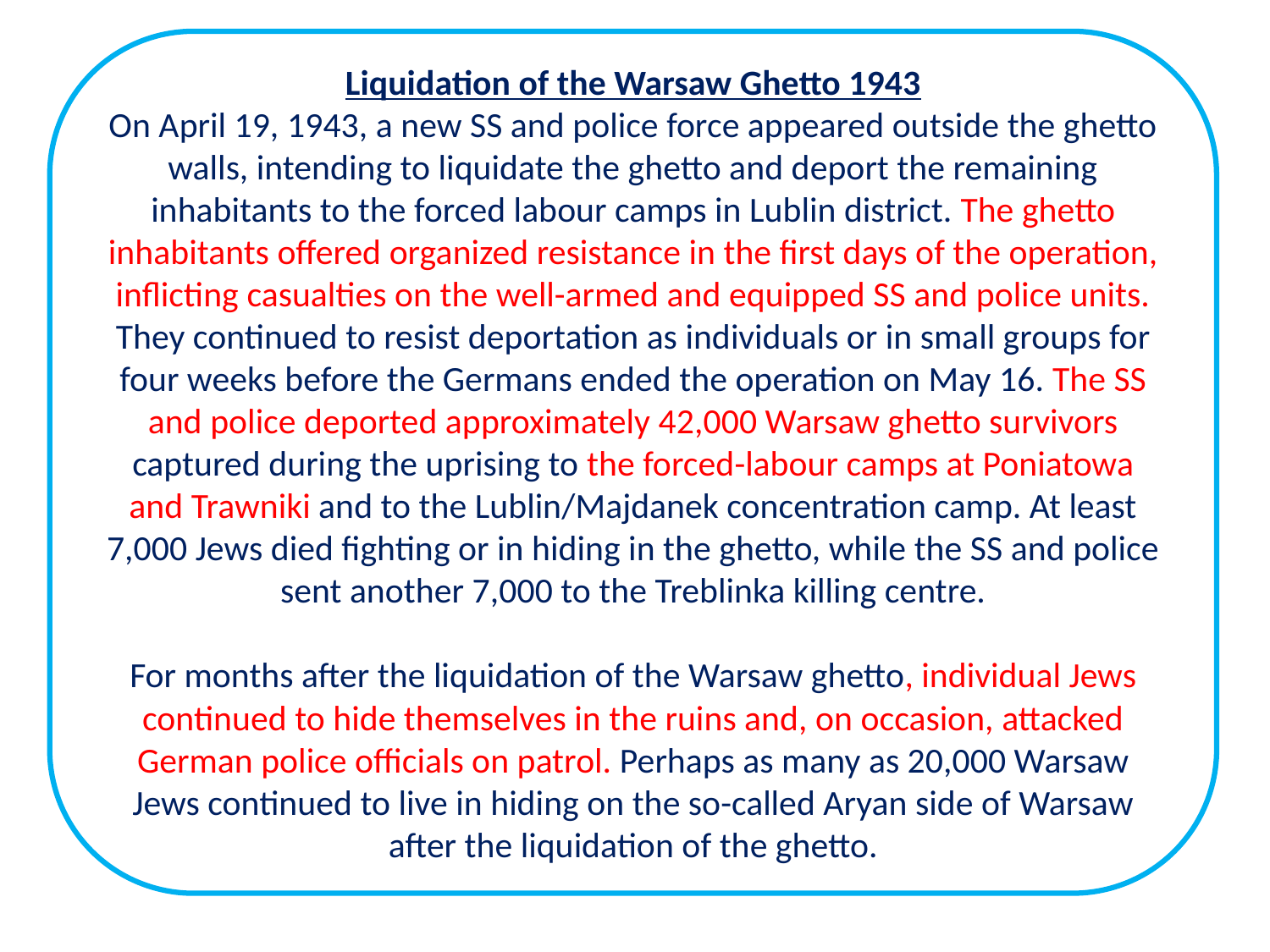

Liquidation of the Warsaw Ghetto 1943
On April 19, 1943, a new SS and police force appeared outside the ghetto walls, intending to liquidate the ghetto and deport the remaining inhabitants to the forced labour camps in Lublin district. The ghetto inhabitants offered organized resistance in the first days of the operation, inflicting casualties on the well-armed and equipped SS and police units. They continued to resist deportation as individuals or in small groups for four weeks before the Germans ended the operation on May 16. The SS and police deported approximately 42,000 Warsaw ghetto survivors captured during the uprising to the forced-labour camps at Poniatowa and Trawniki and to the Lublin/Majdanek concentration camp. At least 7,000 Jews died fighting or in hiding in the ghetto, while the SS and police sent another 7,000 to the Treblinka killing centre.

For months after the liquidation of the Warsaw ghetto, individual Jews continued to hide themselves in the ruins and, on occasion, attacked German police officials on patrol. Perhaps as many as 20,000 Warsaw Jews continued to live in hiding on the so-called Aryan side of Warsaw after the liquidation of the ghetto.